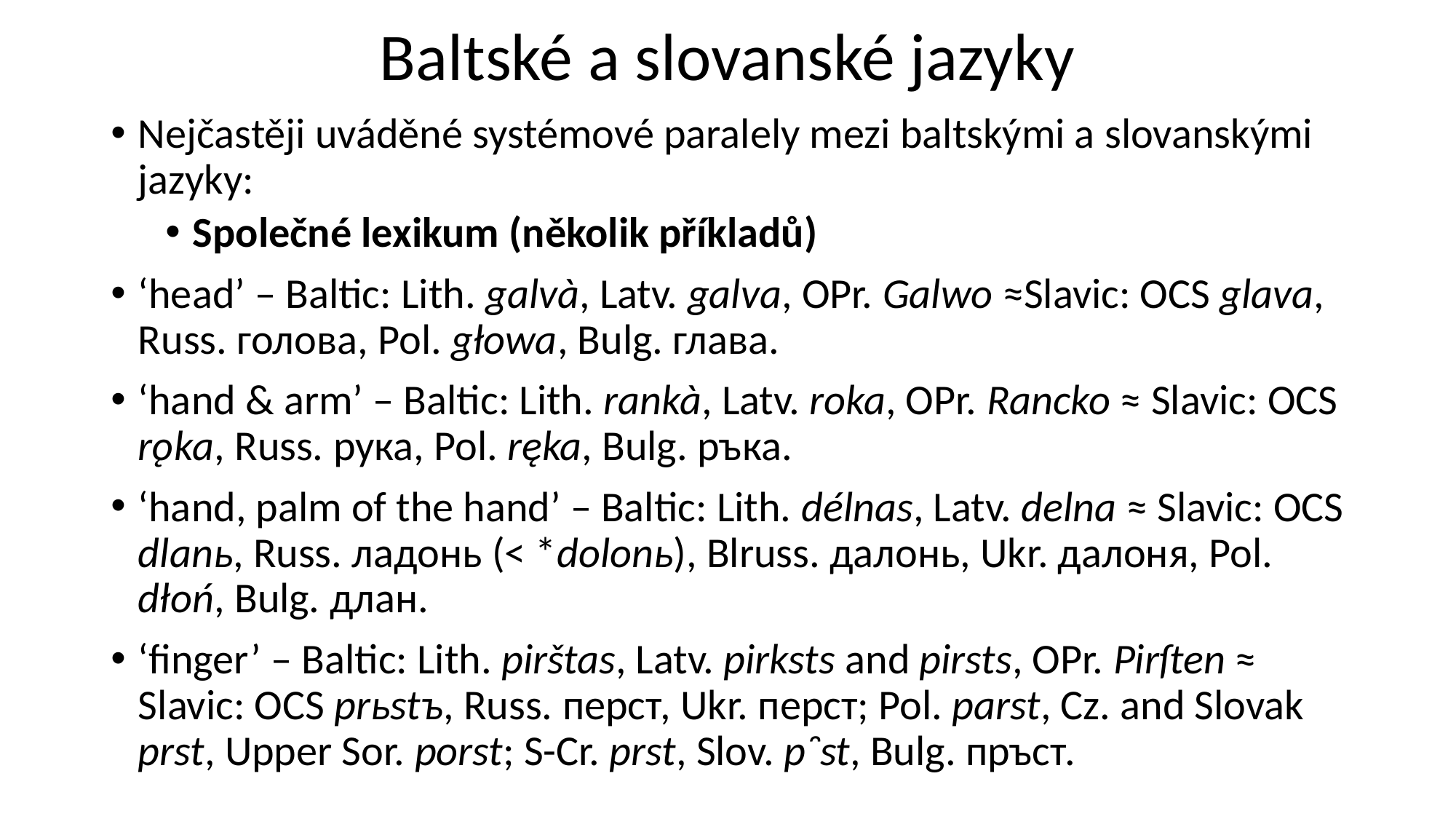

# Baltské a slovanské jazyky
Nejčastěji uváděné systémové paralely mezi baltskými a slovanskými jazyky:
Společné lexikum (několik příkladů)
‘head’ – Baltic: Lith. galvà, Latv. galva, OPr. Galwo ≈Slavic: OCS glava, Russ. голова, Pol. głowa, Bulg. глава.
‘hand & arm’ – Baltic: Lith. rankà, Latv. roka, OPr. Rancko ≈ Slavic: OCS rǫka, Russ. рука, Pol. ręka, Bulg. pъка.
‘hand, palm of the hand’ – Baltic: Lith. délnas, Latv. delna ≈ Slavic: OCS dlanь, Russ. ладонь (< *dolonь), Blruss. далонь, Ukr. далоня, Pol. dłoń, Bulg. длан.
‘finger’ – Baltic: Lith. pirštas, Latv. pirksts and pirsts, OPr. Pirſten ≈ Slavic: OCS prьstъ, Russ. перст, Ukr. перст; Pol. parst, Cz. and Slovak prst, Upper Sor. porst; S-Cr. prst, Slov. pȓst, Bulg. пръст.